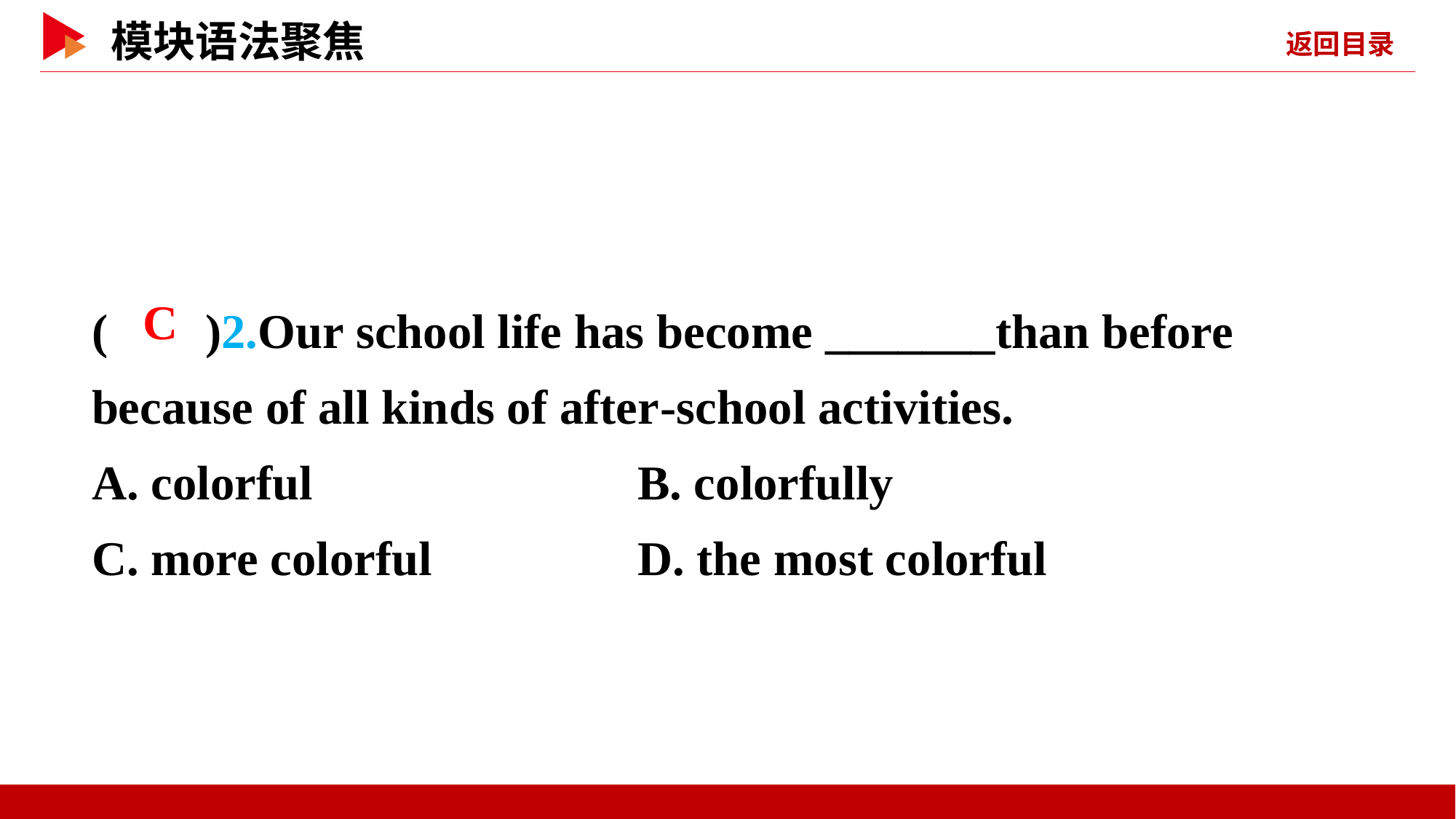

(        )2.Our school life has become _______than before because of all kinds of after-school activities.
A. colorful              	 	B. colorfully
C. more colorful               	D. the most colorful
   C